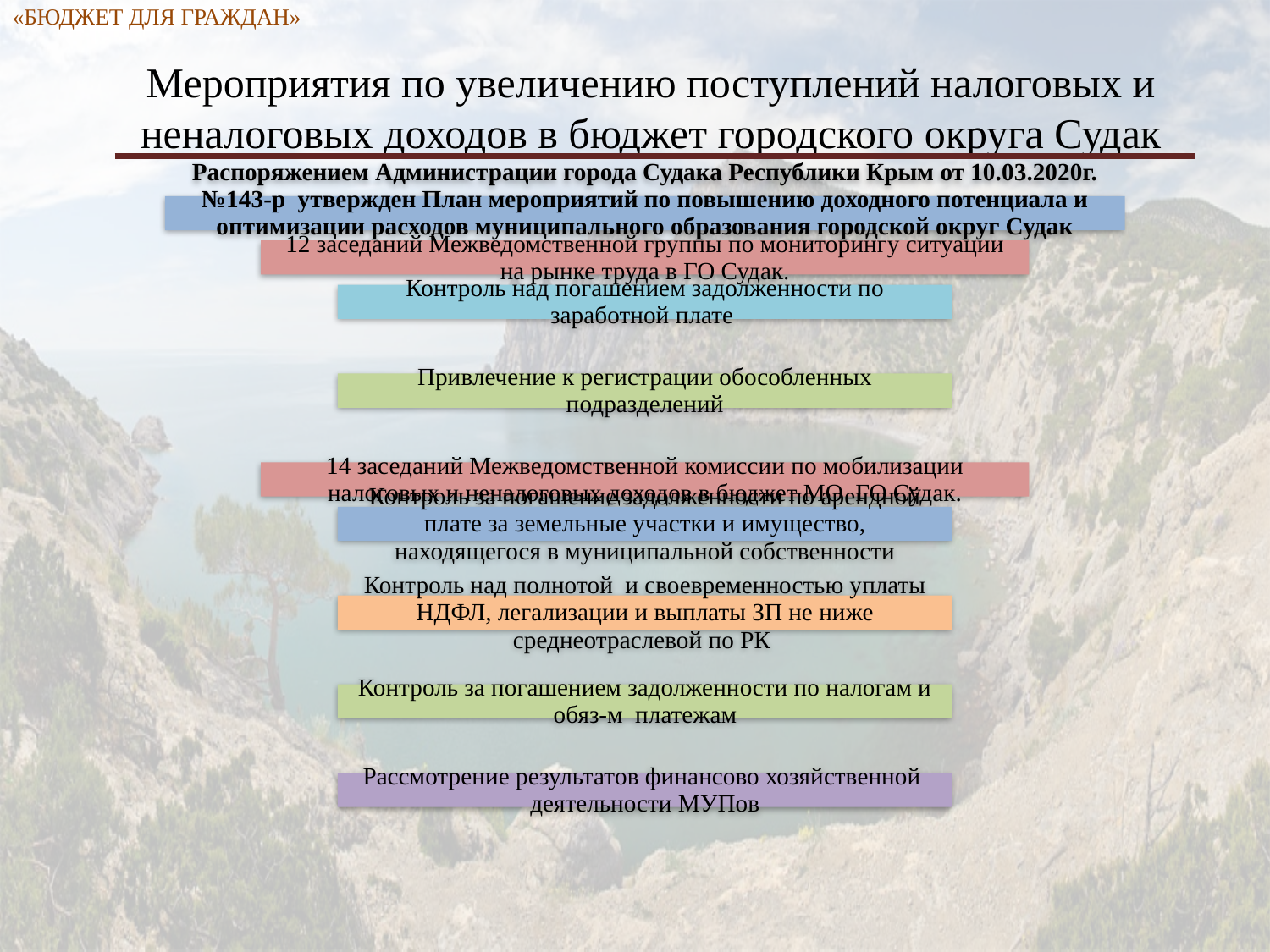

«БЮДЖЕТ ДЛЯ ГРАЖДАН»
# Мероприятия по увеличению поступлений налоговых и неналоговых доходов в бюджет городского округа Судак
Контроль над погашением задолженности по заработной плате
Привлечение к регистрации обособленных подразделений
Контроль над полнотой  и своевременностью уплаты НДФЛ, легализации и выплаты ЗП не ниже среднеотраслевой по РК
Контроль за погашением задолженности по налогам и обяз-м  платежам
Рассмотрение результатов финансово хозяйственной  деятельности МУПов